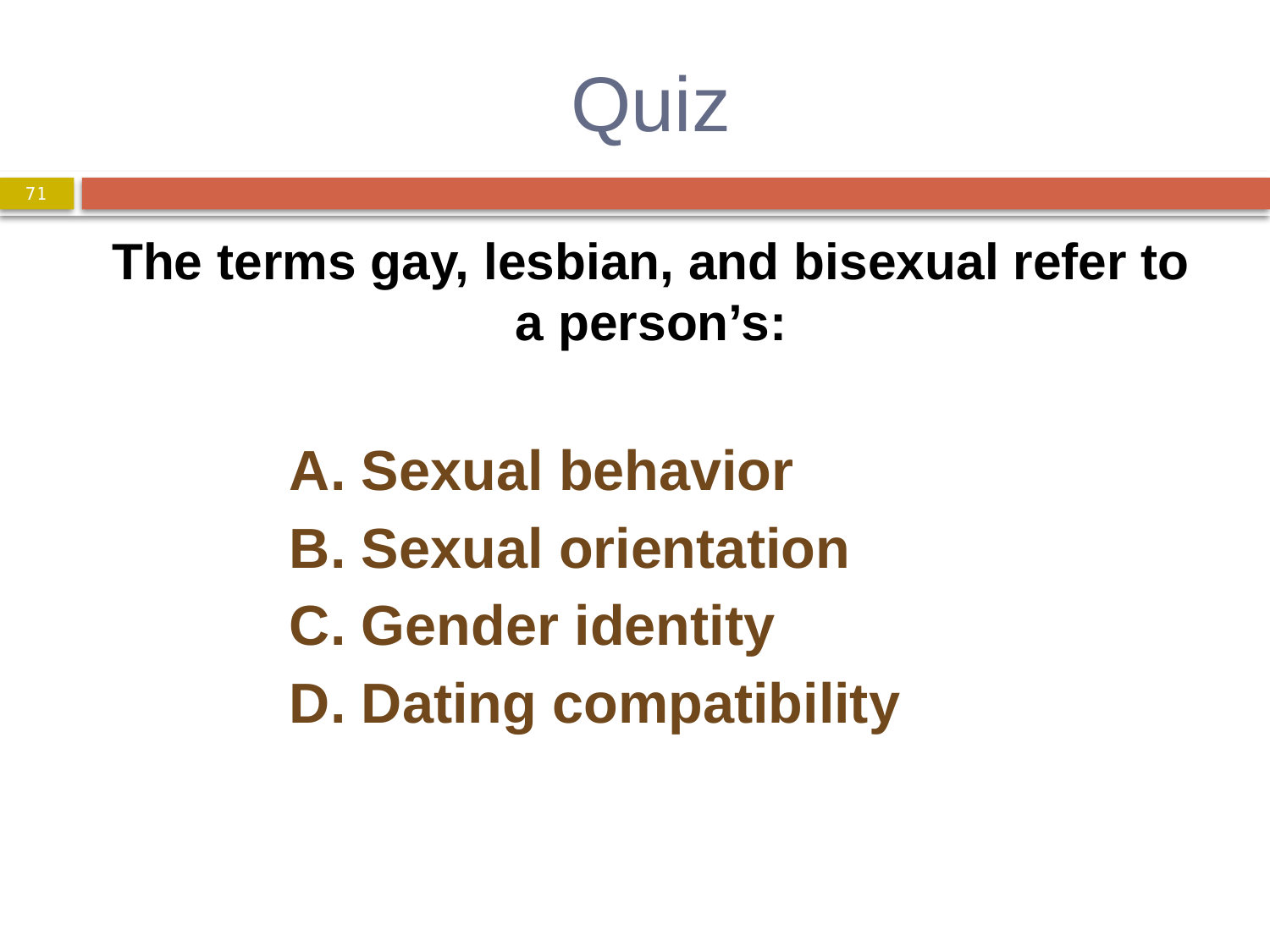

# Quiz
71
The terms gay, lesbian, and bisexual refer to a person’s:

A. Sexual behavior
B. Sexual orientation
C. Gender identity
D. Dating compatibility